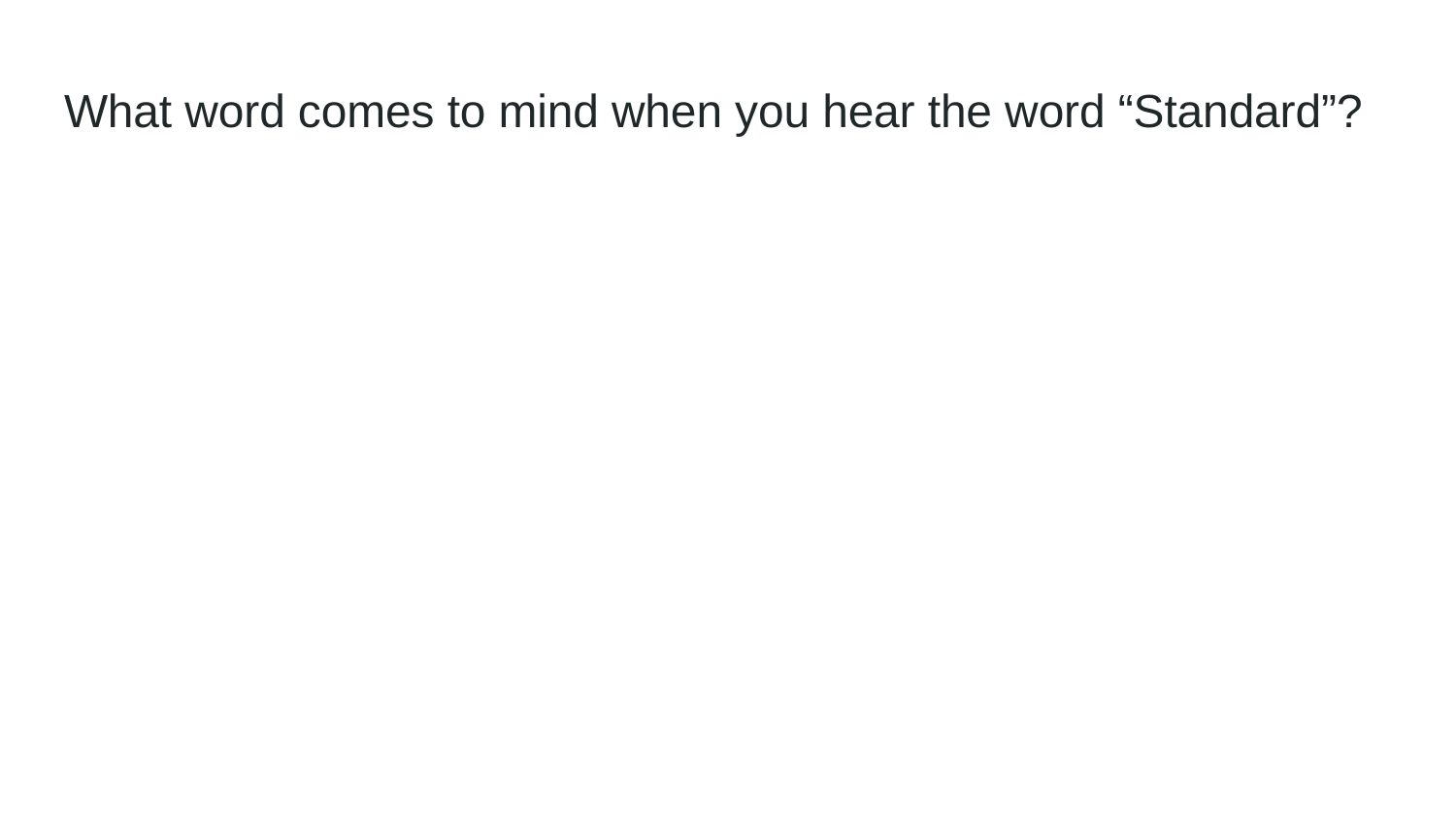

# What word comes to mind when you hear the word “Standard”?